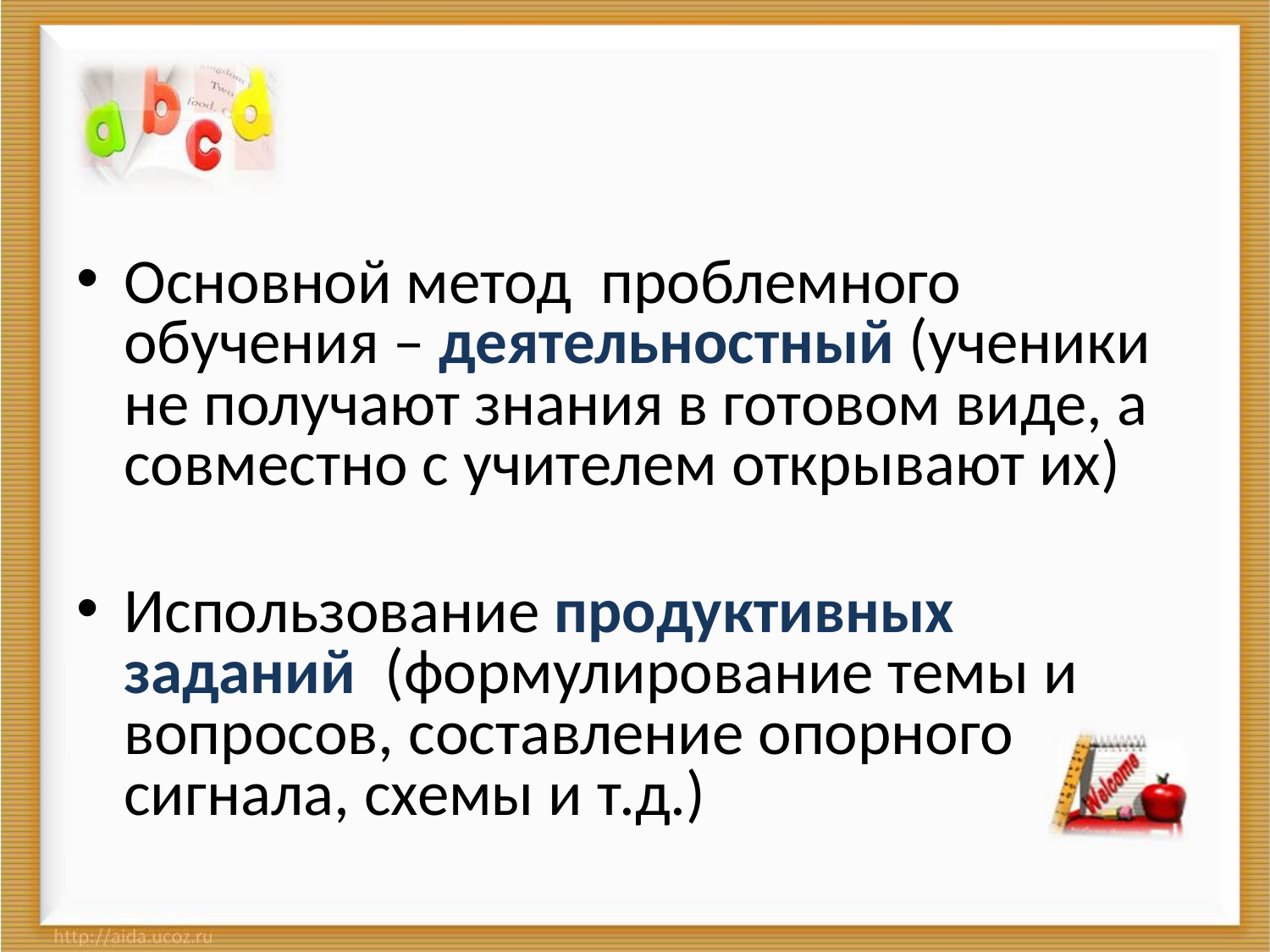

Основной метод  проблемного обучения – деятельностный (ученики не получают знания в готовом виде, а совместно с учителем открывают их)

Использование продуктивных заданий  (формулирование темы и вопросов, составление опорного сигнала, схемы и т.д.)